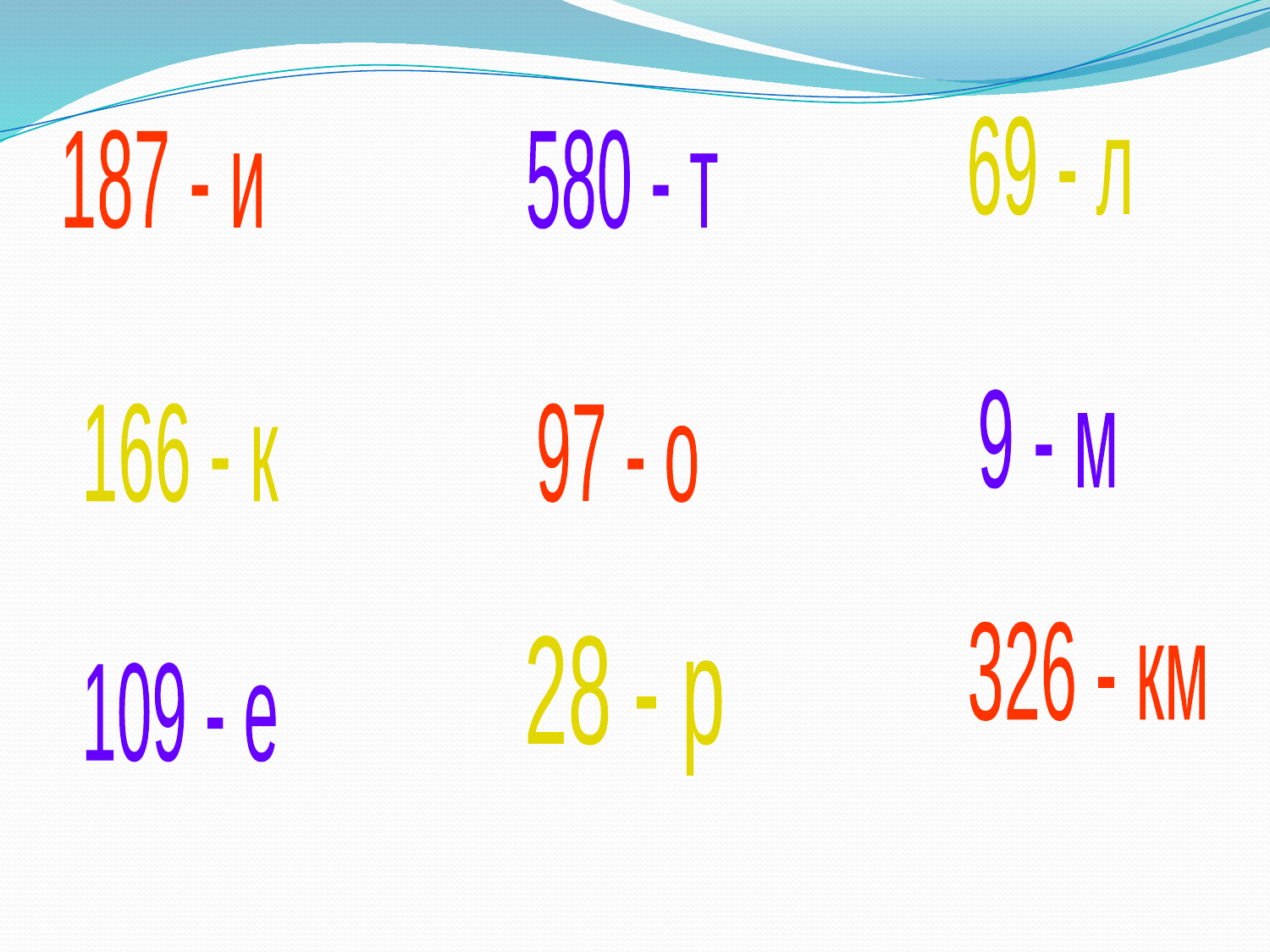

69 - л
187 - и
580 - т
9 - м
166 - к
97 - о
326 - км
28 - р
109 - е